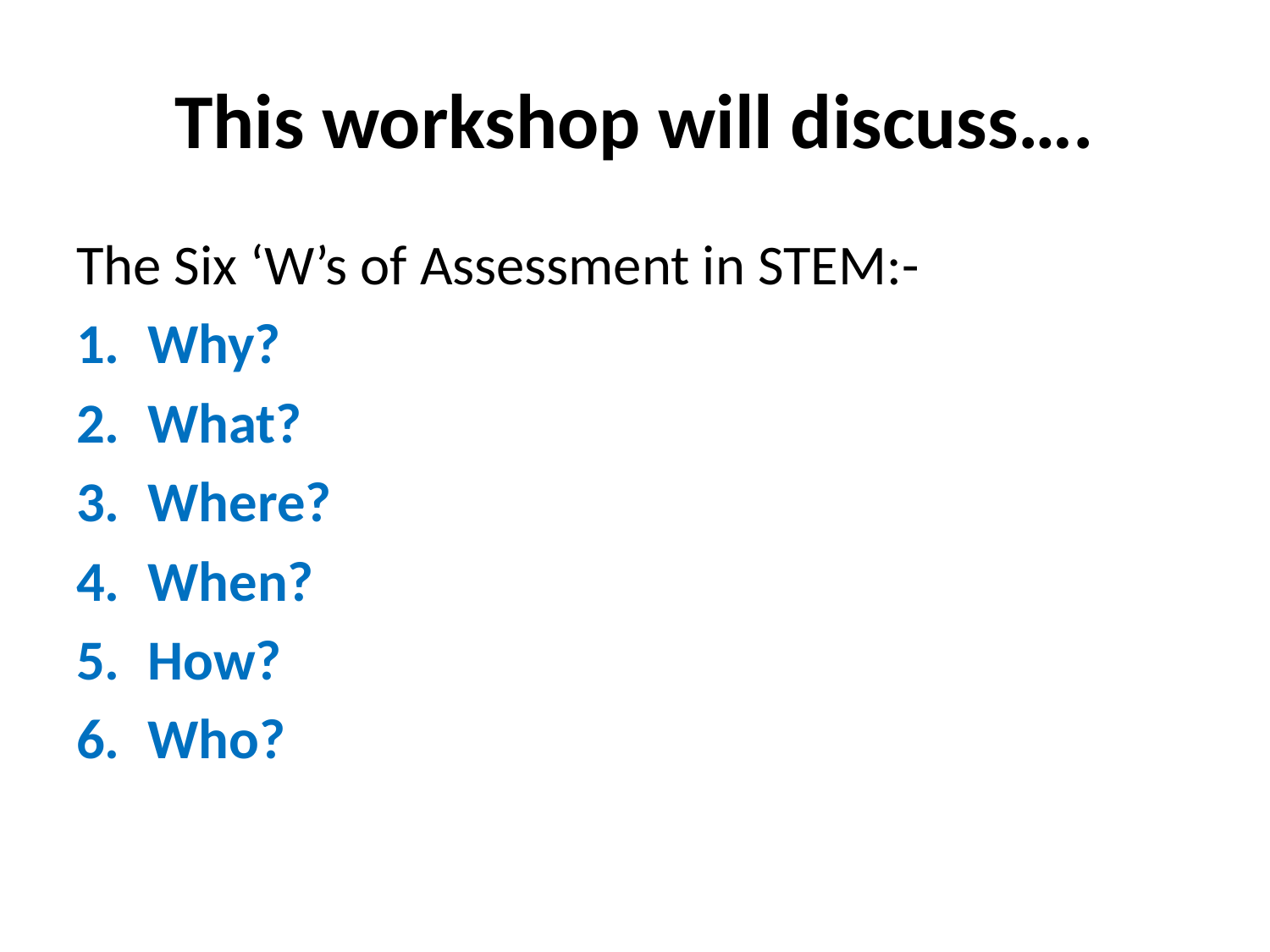

# This workshop will discuss….
The Six ‘W’s of Assessment in STEM:-
Why?
What?
Where?
When?
How?
Who?